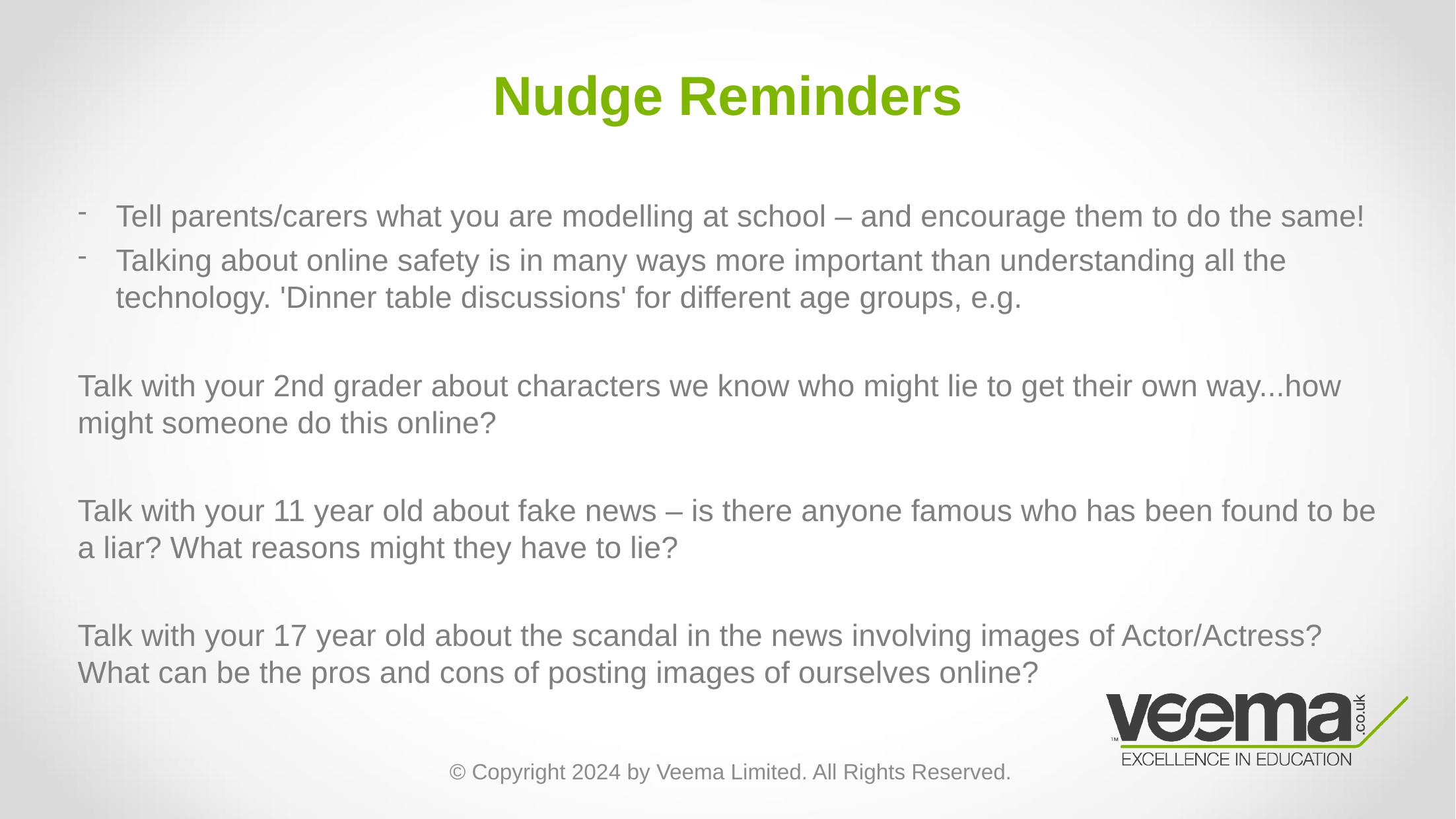

# Nudge Reminders
Tell parents/carers what you are modelling at school – and encourage them to do the same!
Talking about online safety is in many ways more important than understanding all the technology. 'Dinner table discussions' for different age groups, e.g.

Talk with your 2nd grader about characters we know who might lie to get their own way...how might someone do this online?

Talk with your 11 year old about fake news – is there anyone famous who has been found to be a liar? What reasons might they have to lie?

Talk with your 17 year old about the scandal in the news involving images of Actor/Actress? What can be the pros and cons of posting images of ourselves online?